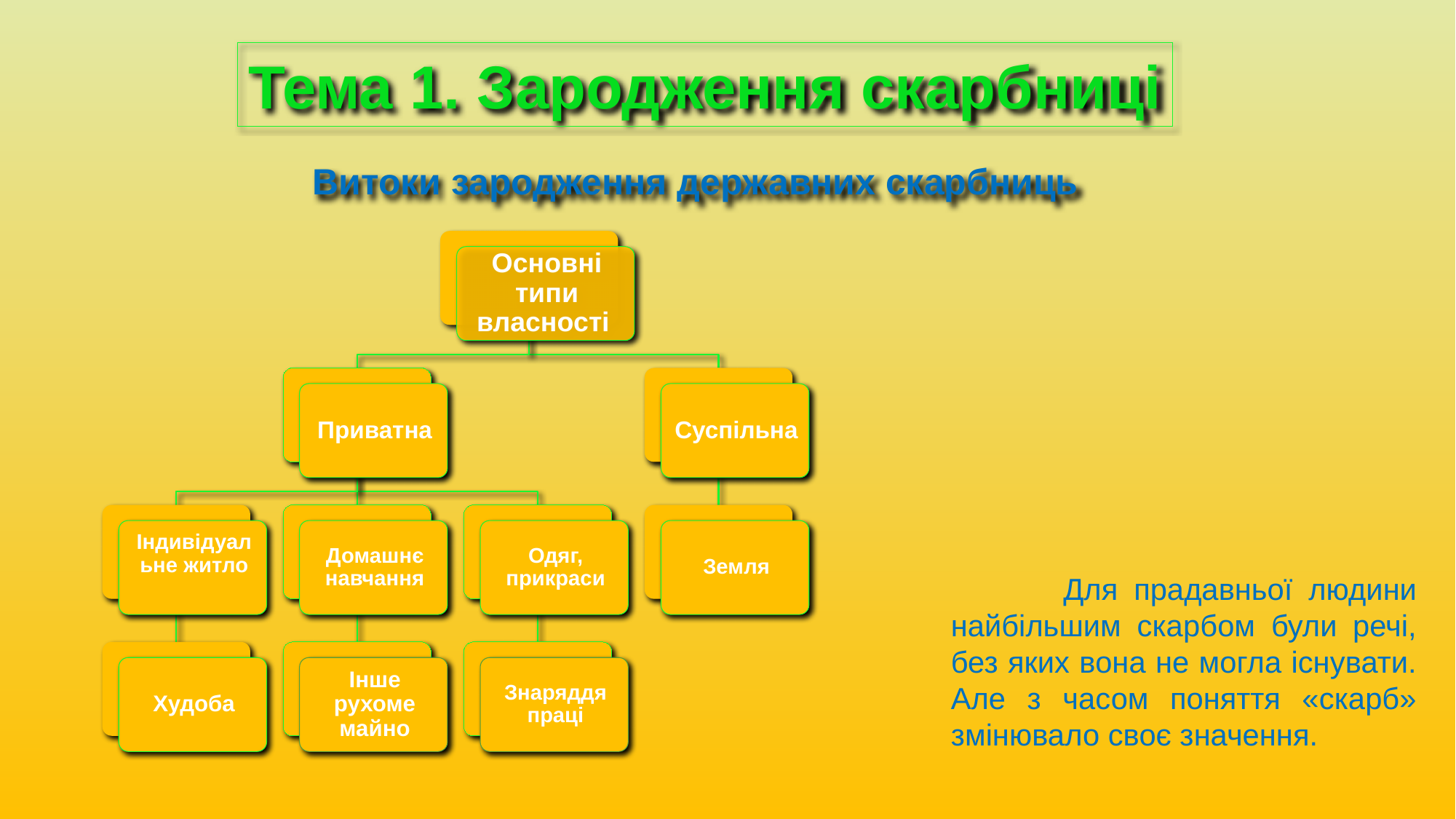

Тема 1. Зародження скарбниці
Витоки зародження державних скарбниць
Основні типи власності
Приватна
Індивідуальне житло

Худоба
Домашнє навчання
Інше рухоме майно
Одяг, прикраси
Знаряддя праці
Суспільна
Земля
       Для прадавньої людини найбільшим скарбом були речі, без яких вона не могла існувати. Але з часом поняття «скарб» змінювало своє значення.